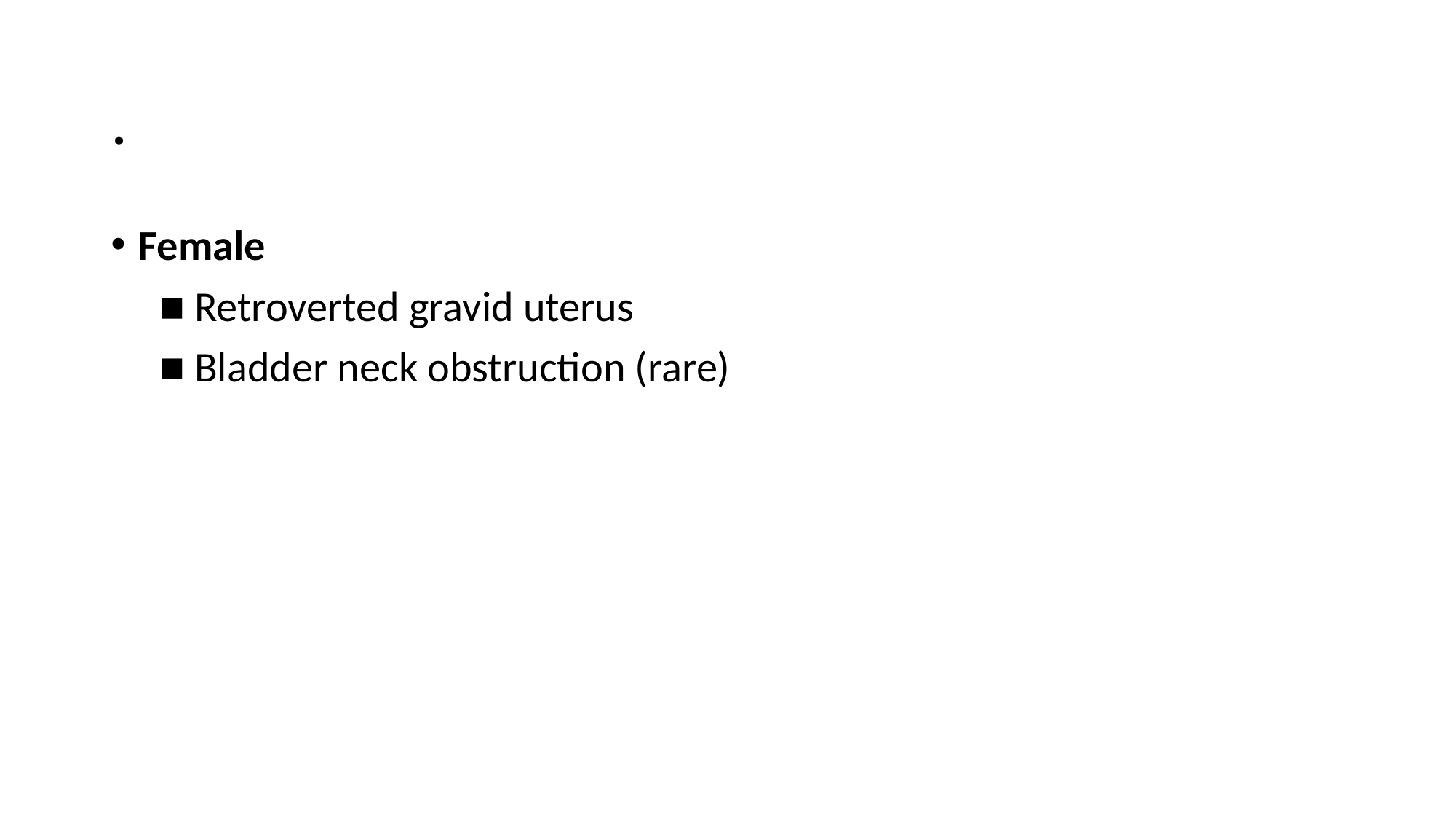

# .
Female
     ■ Retroverted gravid uterus
     ■ Bladder neck obstruction (rare)